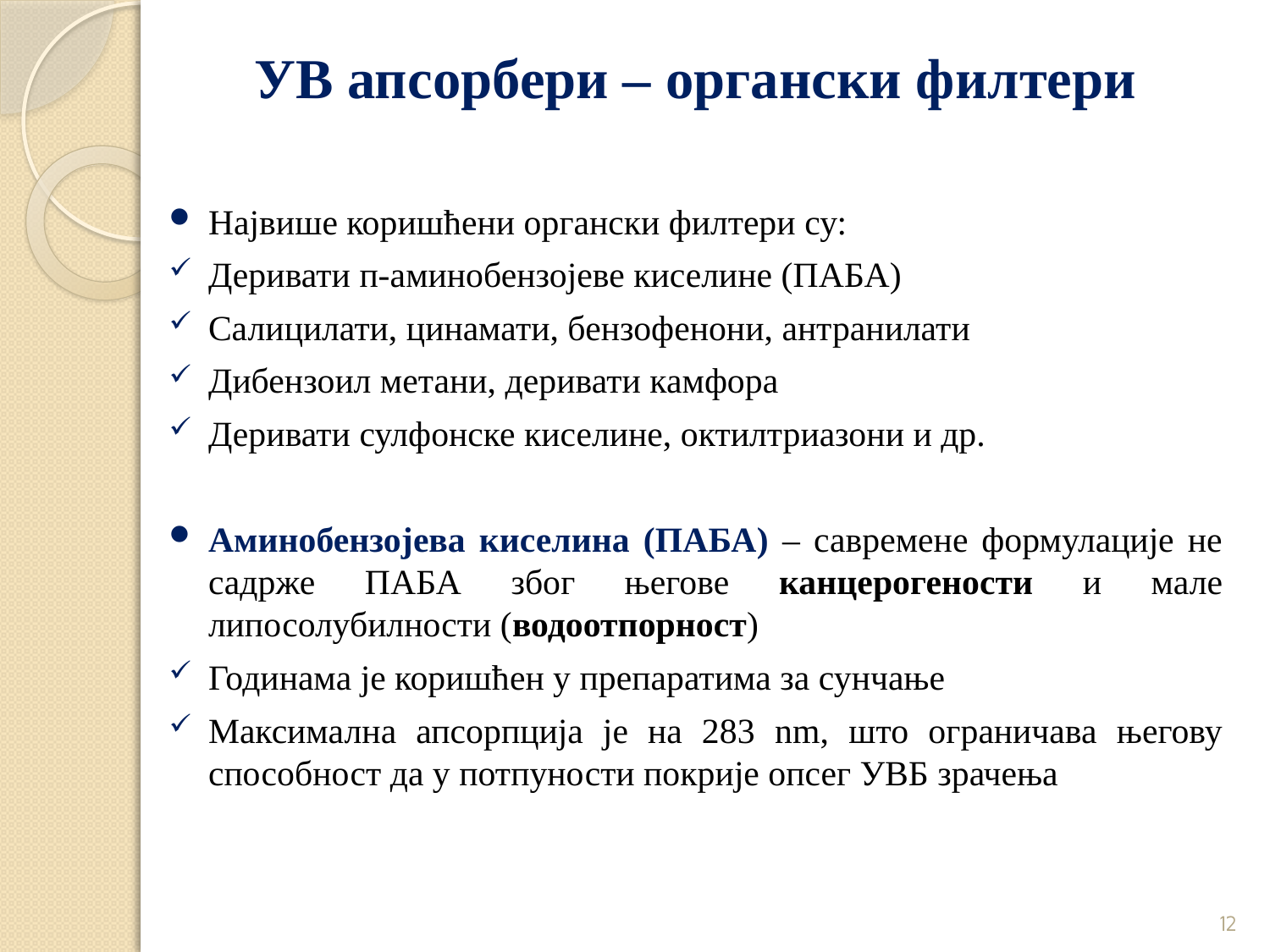

УВ апсорбери – органски филтери

Највише коришћени органски филтери су:
Деривати п-аминобензојеве киселине (ПАБА)
Салицилати, цинамати, бензофенони, антранилати
Дибензоил метани, деривати камфора
Деривати сулфонске киселине, октилтриазони и др.

Аминобензојева киселина (ПАБА) – савремене формулације не садрже ПАБА због његове канцерогености и мале липосолубилности (водоотпорност)
Годинама је коришћен у препаратима за сунчање
Максимална апсорпција је на 283 nm, што ограничава његову способност да у потпуности покрије опсег УВБ зрачења
12